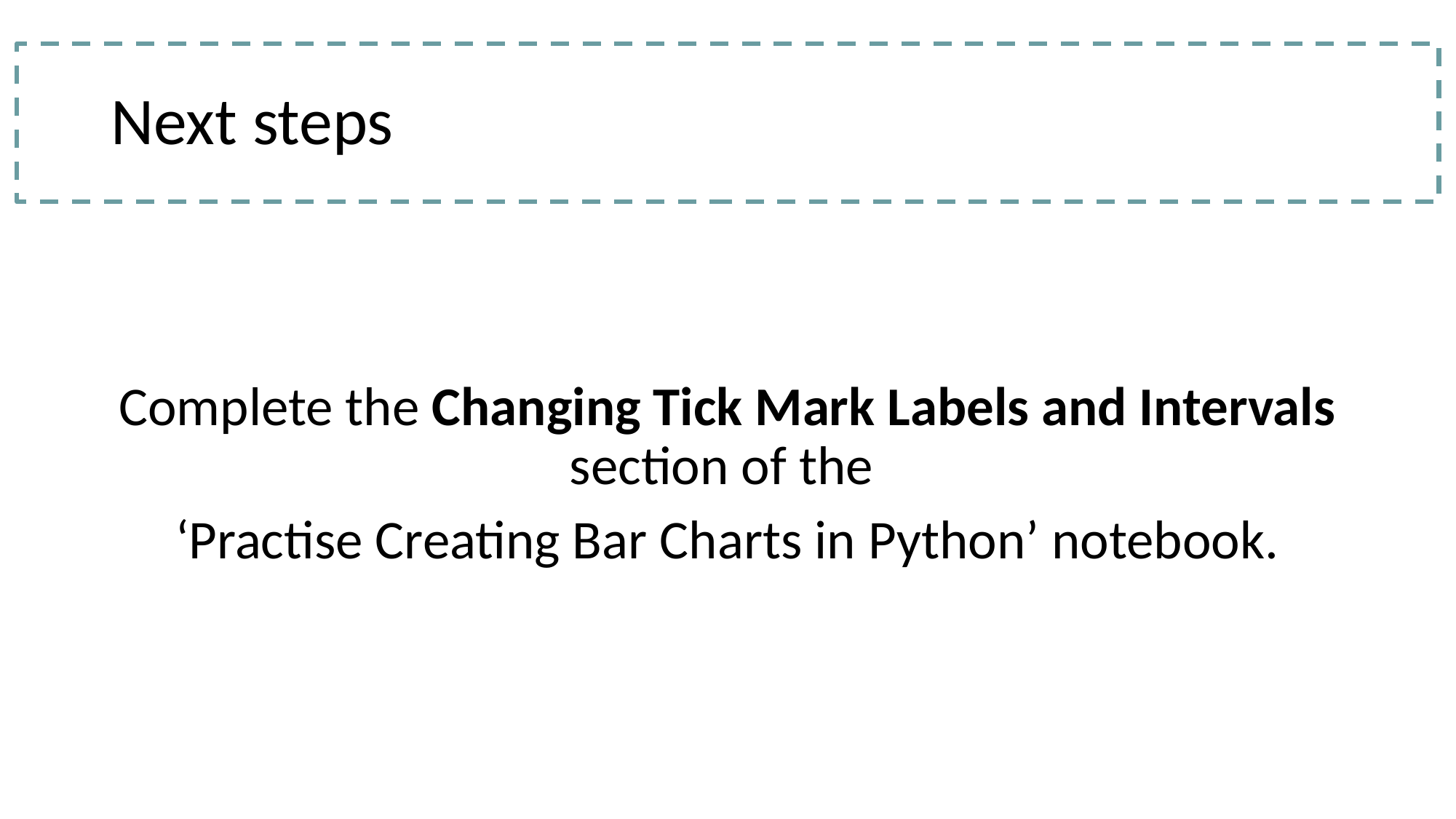

# Next steps

Complete the Changing Tick Mark Labels and Intervals section of the
‘Practise Creating Bar Charts in Python’ notebook.